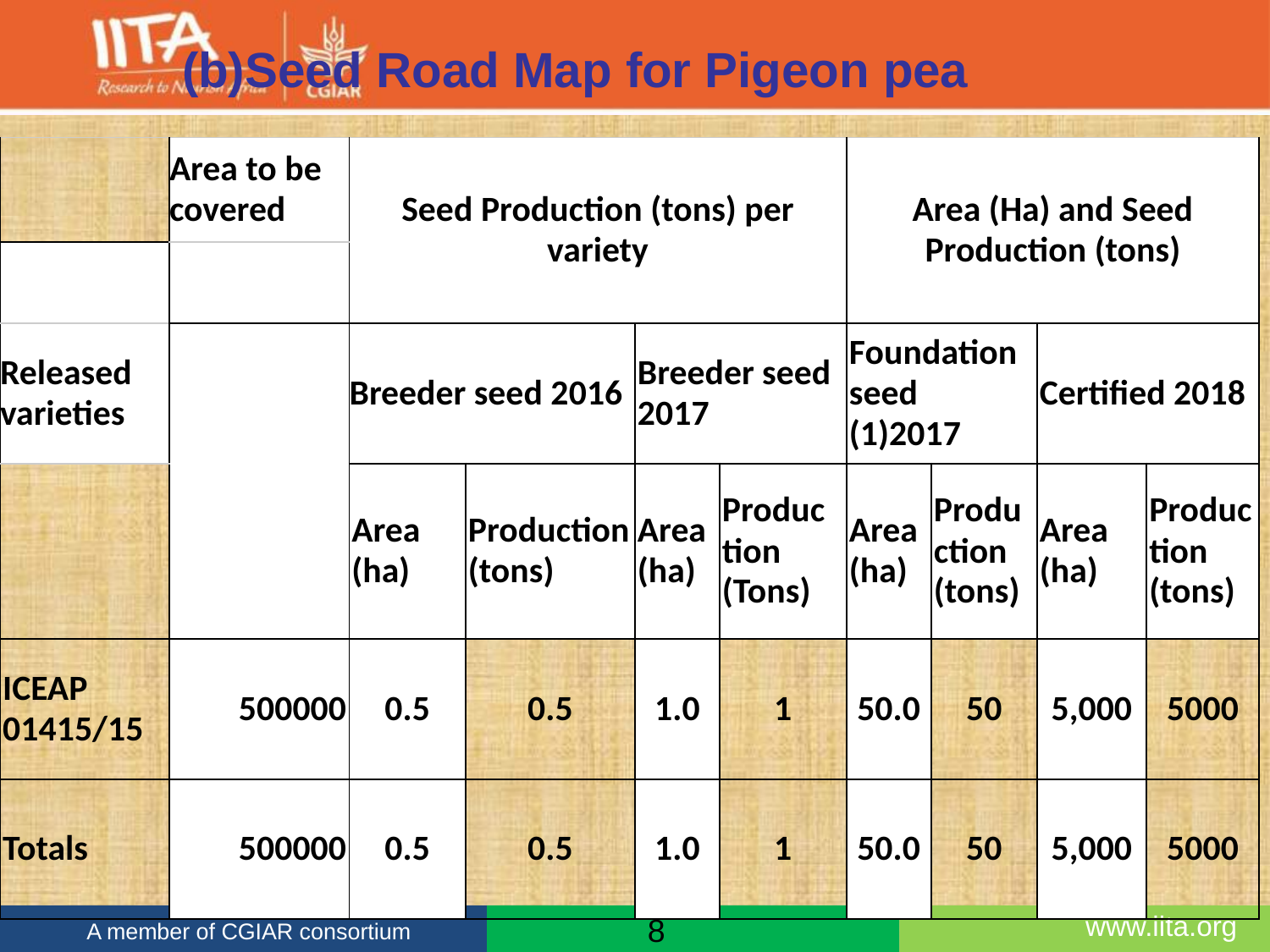

(b)Seed Road Map for Pigeon pea
|  | Area to be covered | Seed Production (tons) per variety |  |  |  | Area (Ha) and Seed Production (tons) |  |  |  |
| --- | --- | --- | --- | --- | --- | --- | --- | --- | --- |
|  |  |  |  |  |  |  |  |  |  |
| Released varieties |  | Breeder seed 2016 |  | Breeder seed 2017 |  | Foundation seed (1)2017 |  | Certified 2018 |  |
|  |  | Area (ha) | Production (tons) | Area (ha) | Production (Tons) | Area (ha) | Production (tons) | Area (ha) | Production (tons) |
| ICEAP 01415/15 | 500000 | 0.5 | 0.5 | 1.0 | 1 | 50.0 | 50 | 5,000 | 5000 |
| Totals | 500000 | 0.5 | 0.5 | 1.0 | 1 | 50.0 | 50 | 5,000 | 5000 |
8